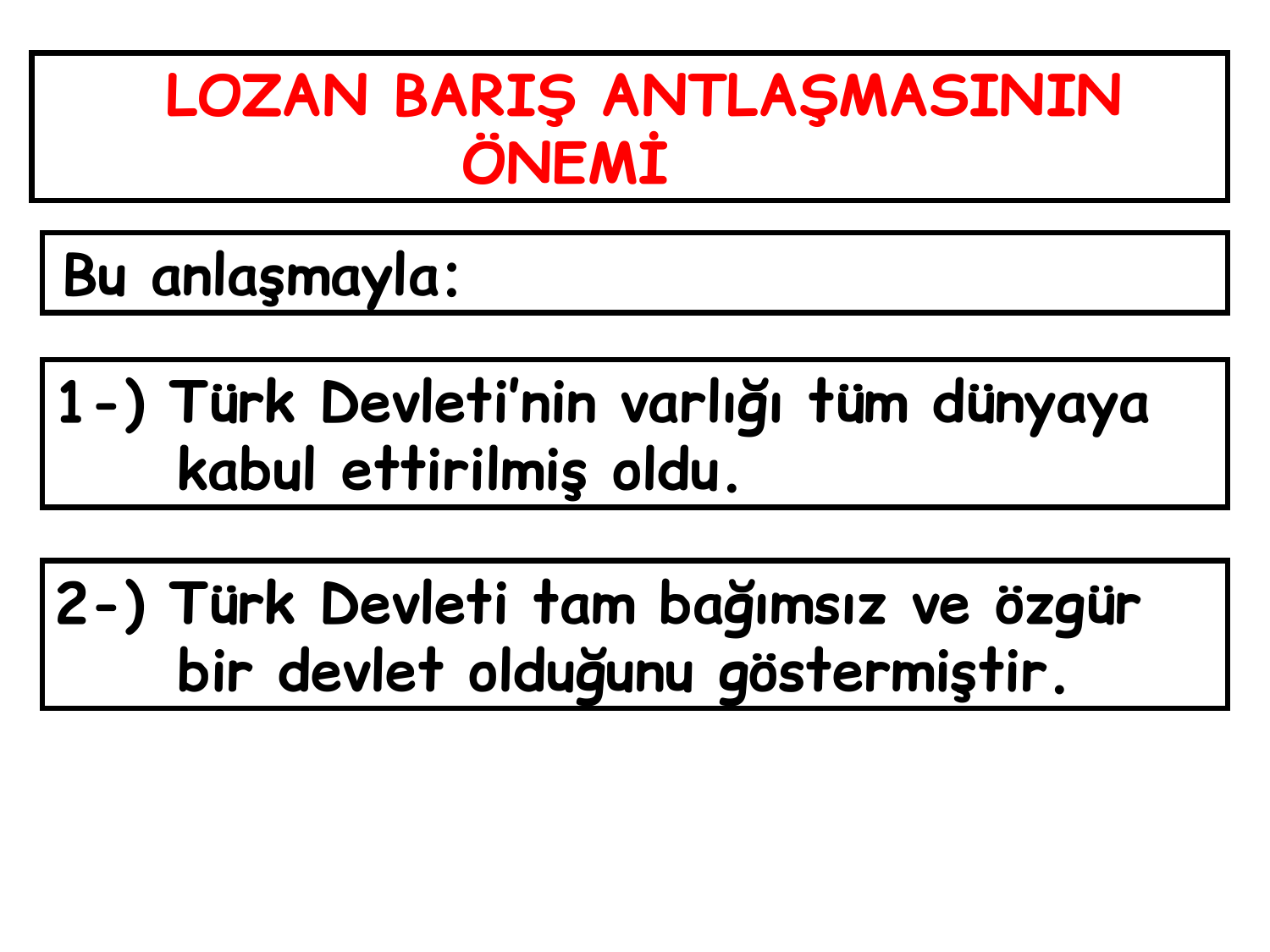

LOZAN BARIŞ ANTLAŞMASININ
                 ÖNEMİ
 Bu anlaşmayla:
1-) Türk Devleti’nin varlığı tüm dünyaya
     kabul ettirilmiş oldu.
2-) Türk Devleti tam bağımsız ve özgür
     bir devlet olduğunu göstermiştir.